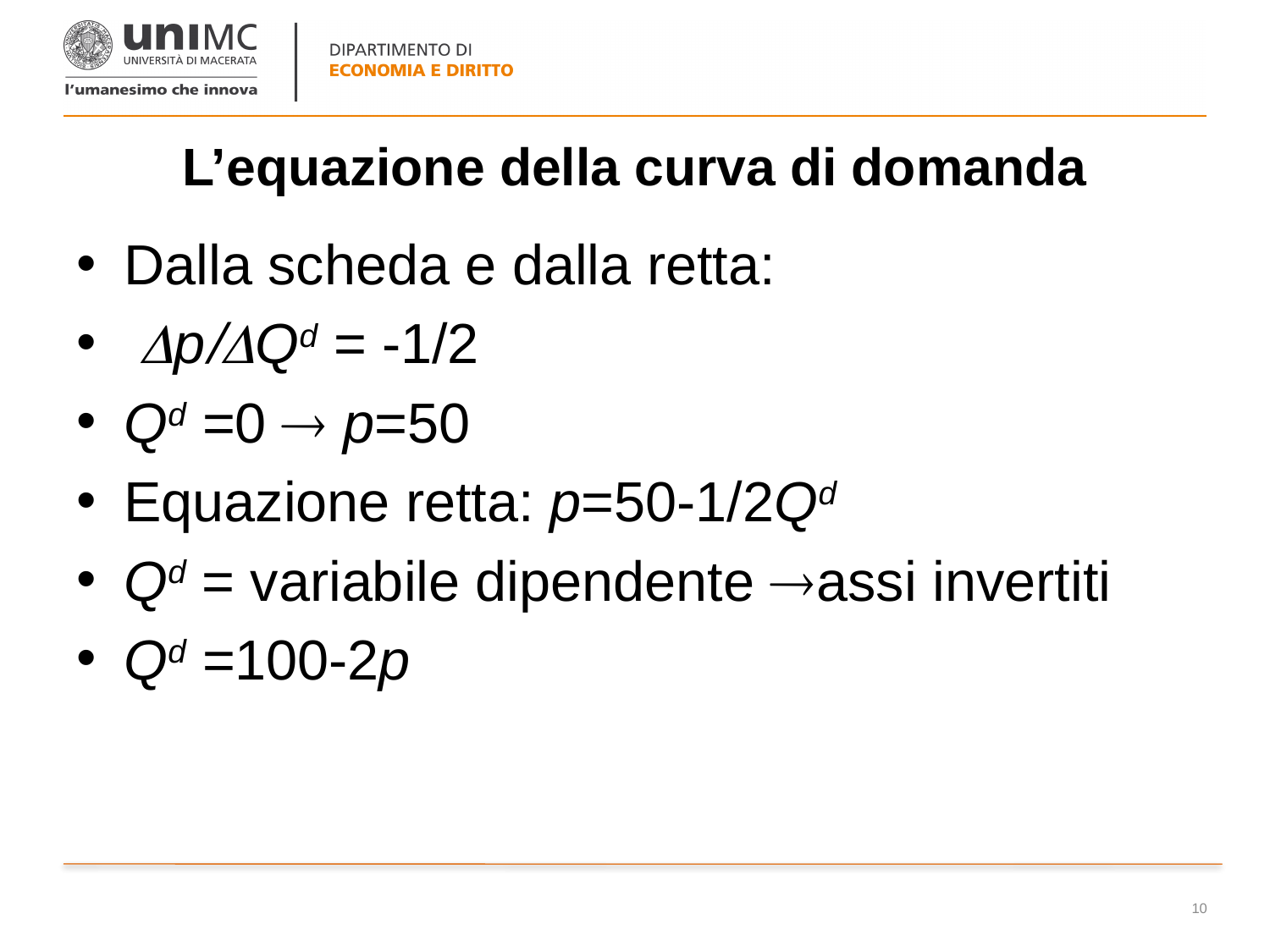

# L’equazione della curva di domanda
Dalla scheda e dalla retta:
 Δp/ΔQd = -1/2
Qd =0 → p=50
Equazione retta: p=50-1/2Qd
Qd = variabile dipendente →assi invertiti
Qd =100-2p

10